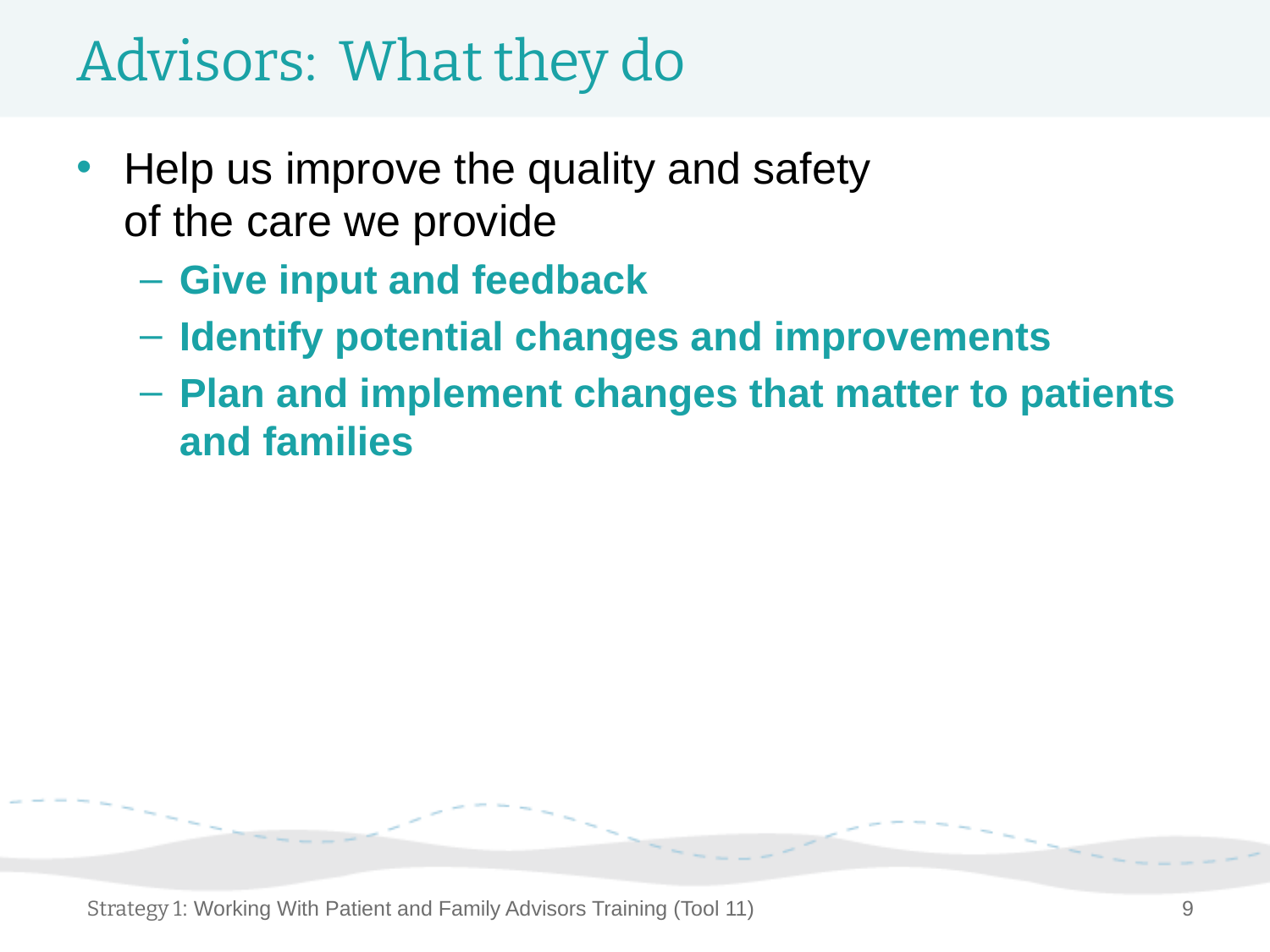

# Advisors:  What they do
Help us improve the quality and safety
of the care we provide
Give input and feedback
Identify potential changes and improvements
Plan and implement changes that matter to patients
and families
Strategy 1: Working With Patient and Family Advisors Training (Tool 11)
9